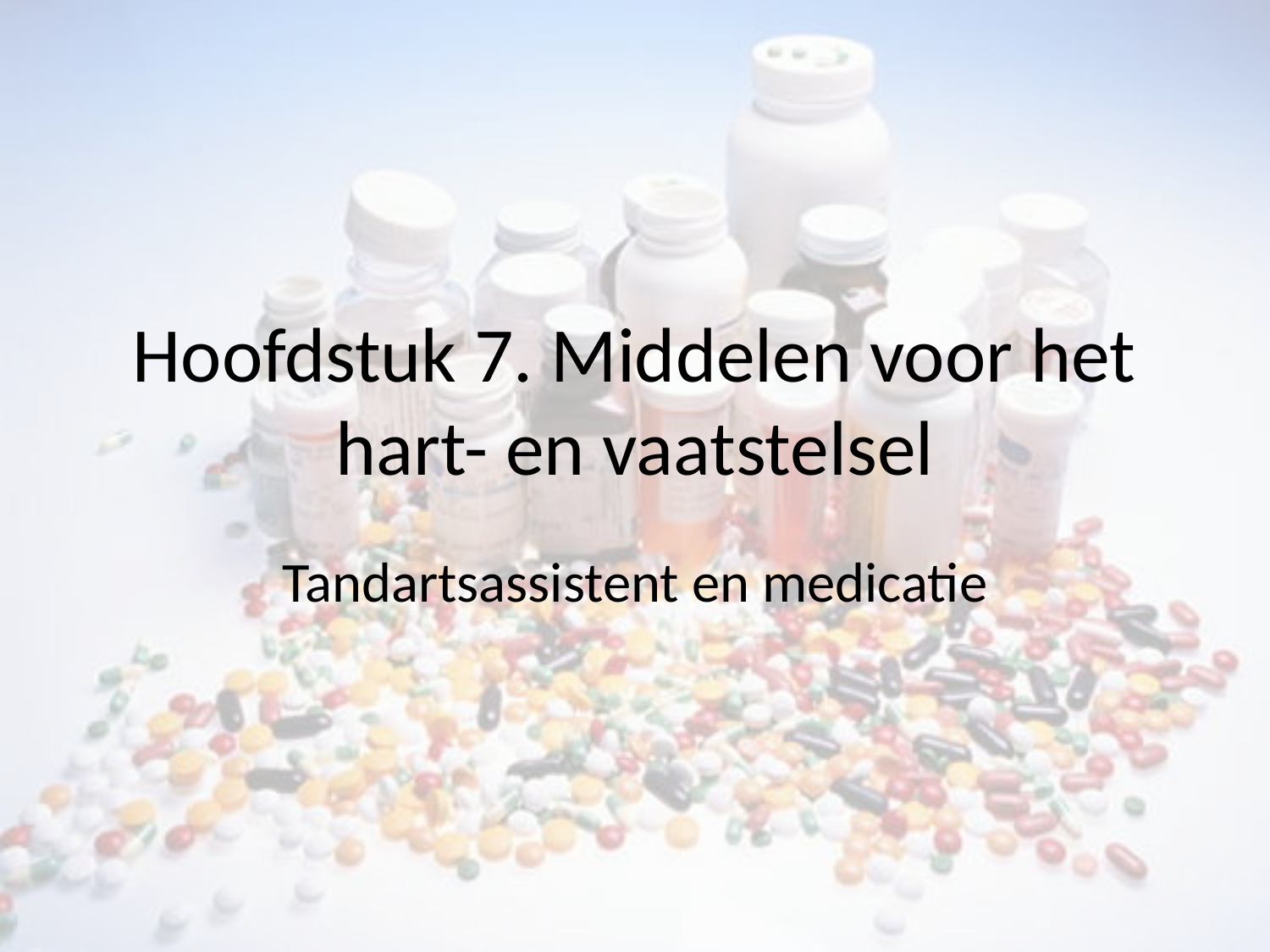

# Hoofdstuk 7. Middelen voor het hart- en vaatstelsel
Tandartsassistent en medicatie